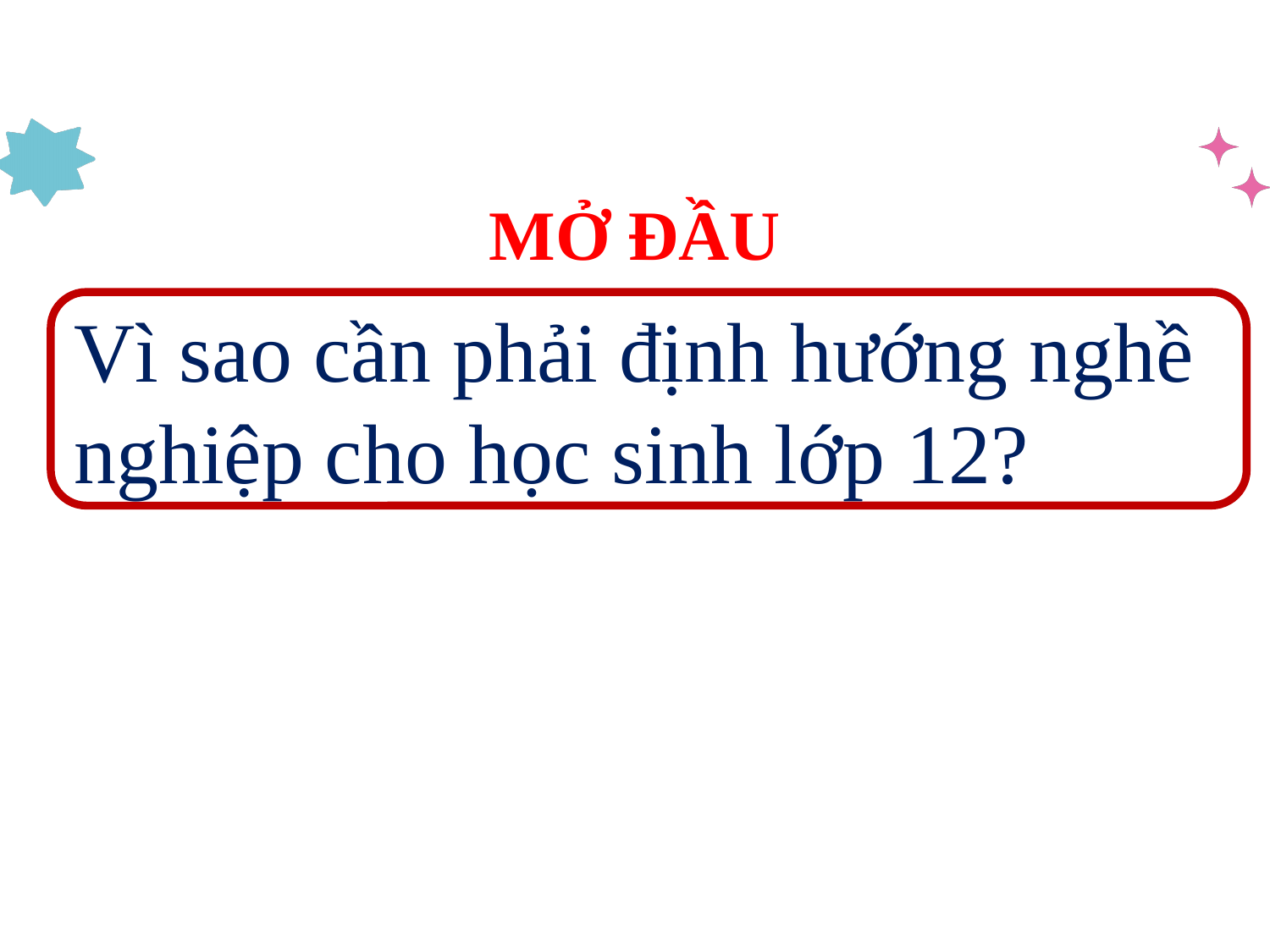

MỞ ĐẦU
Vì sao cần phải định hướng nghề nghiệp cho học sinh lớp 12?